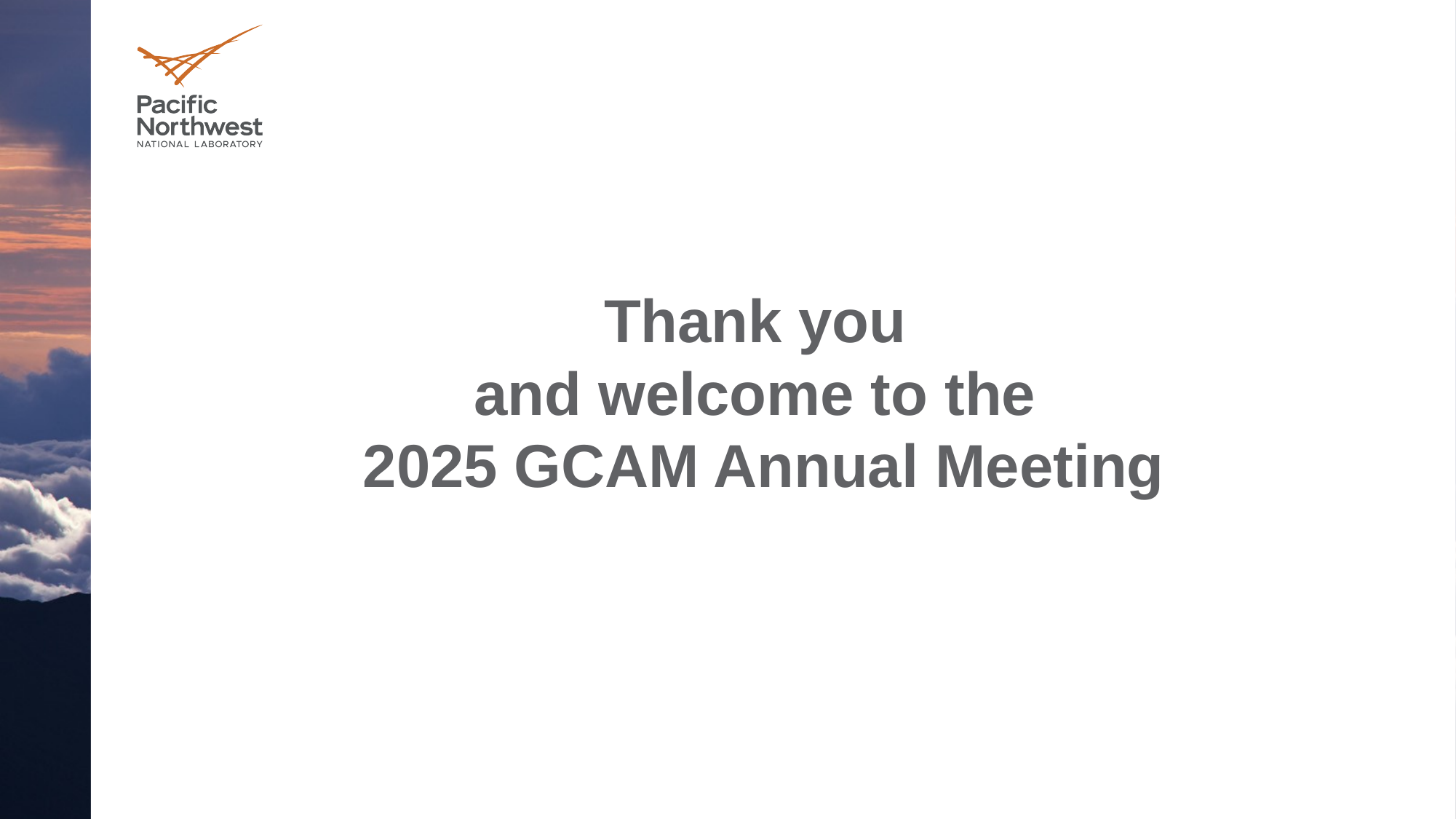

# Thank you and welcome to the 2025 GCAM Annual Meeting